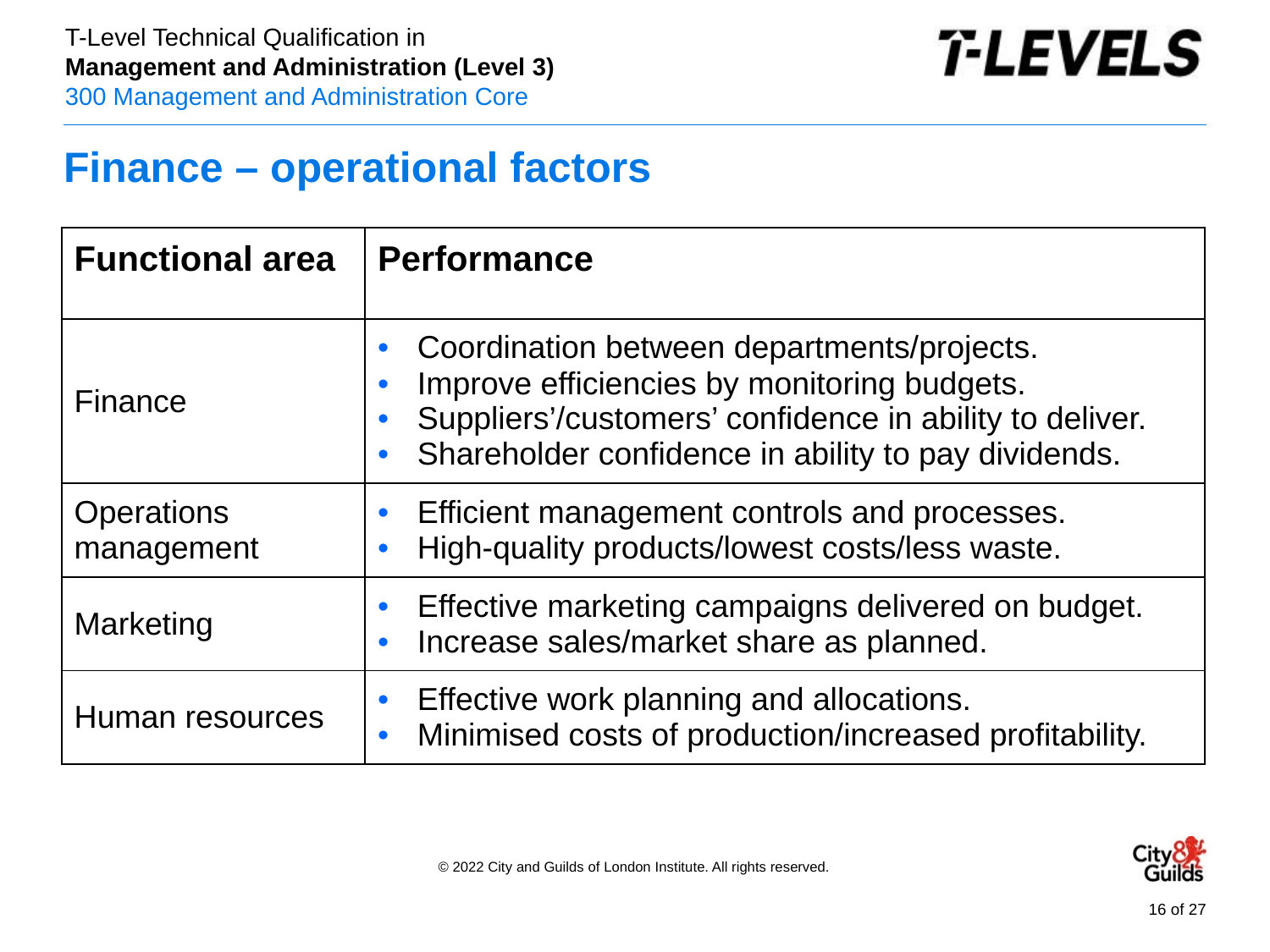

# Finance – operational factors
| Functional area | Performance |
| --- | --- |
| Finance | Coordination between departments/projects. Improve efficiencies by monitoring budgets. Suppliers’/customers’ confidence in ability to deliver. Shareholder confidence in ability to pay dividends. |
| Operations management | Efficient management controls and processes. High-quality products/lowest costs/less waste. |
| Marketing | Effective marketing campaigns delivered on budget. Increase sales/market share as planned. |
| Human resources | Effective work planning and allocations. Minimised costs of production/increased profitability. |